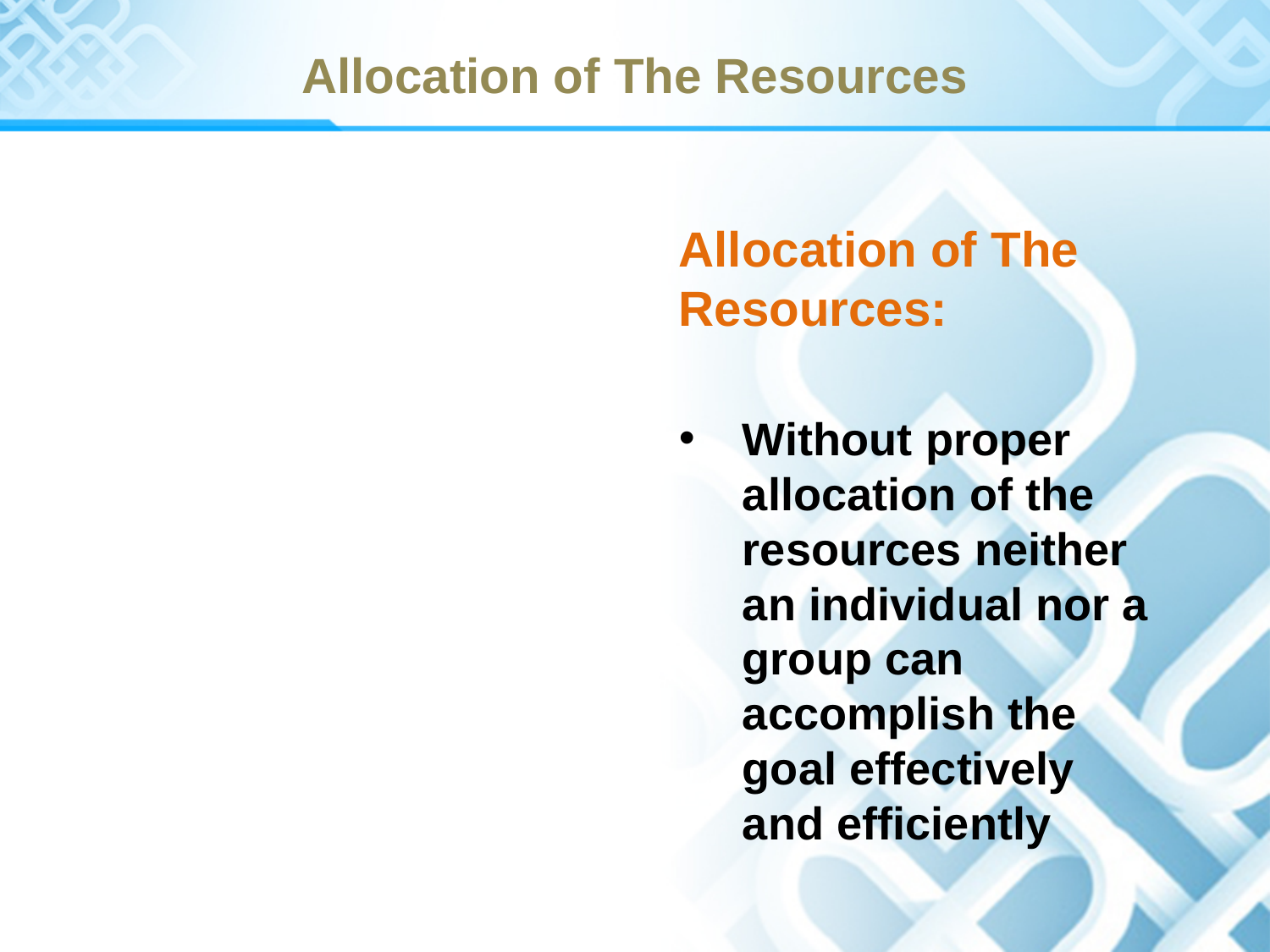

Allocation of The Resources
Allocation of The Resources:

Without proper allocation of the resources neither an individual nor a group can accomplish the goal effectively and efficiently